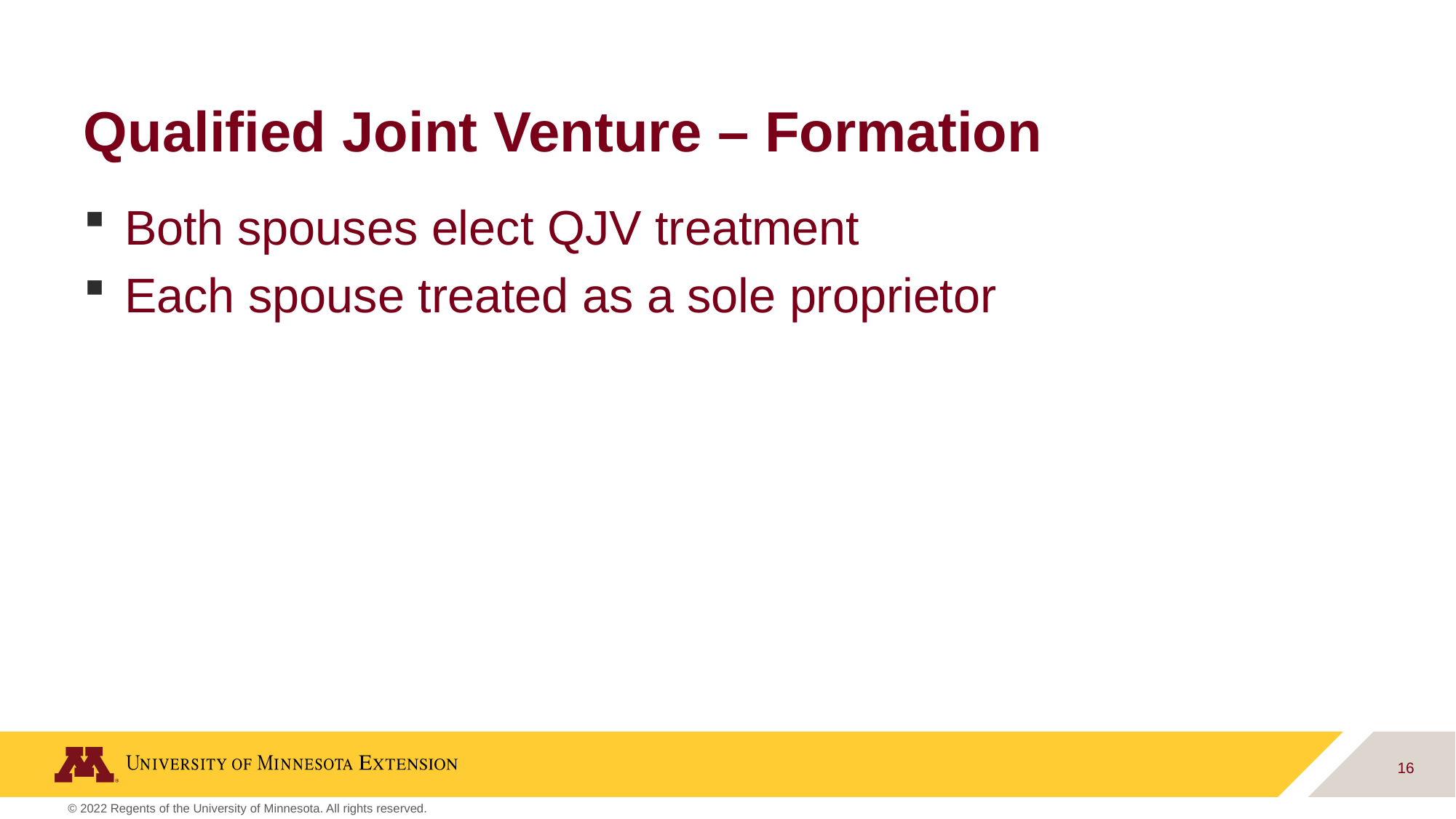

# Qualified Joint Venture – Formation
Both spouses elect QJV treatment
Each spouse treated as a sole proprietor